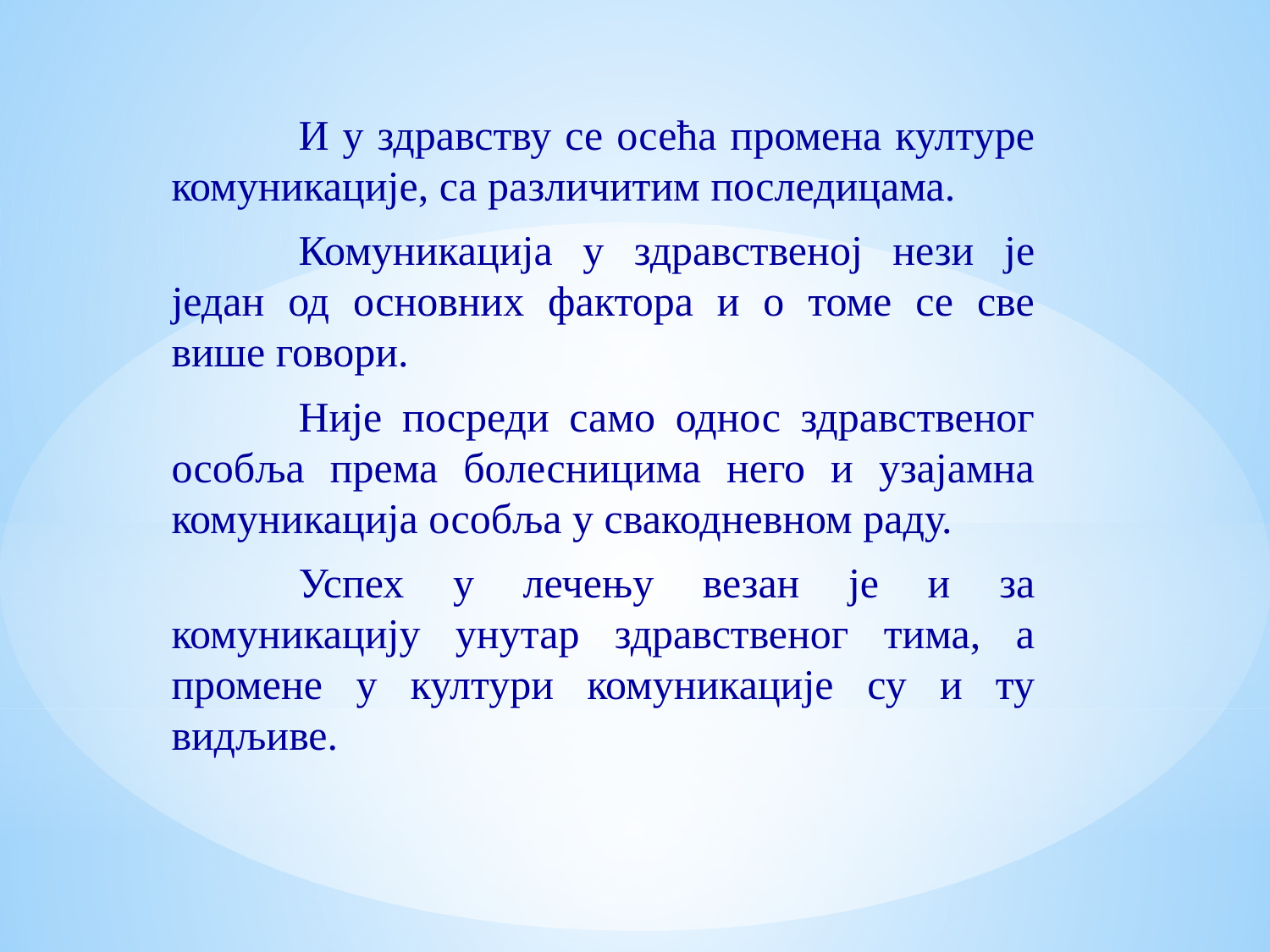

И у здравству се осећа промена културе комуникације, са различитим последицама.
	Комуникација у здравственој нези је један од основних фактора и о томе се све више говори.
	Није посреди само однос здравственог особља према болесницима него и узајамна комуникација особља у свакодневном раду.
	Успех у лечењу везан је и за комуникацију унутар здравственог тима, а промене у култури комуникације су и ту видљиве.